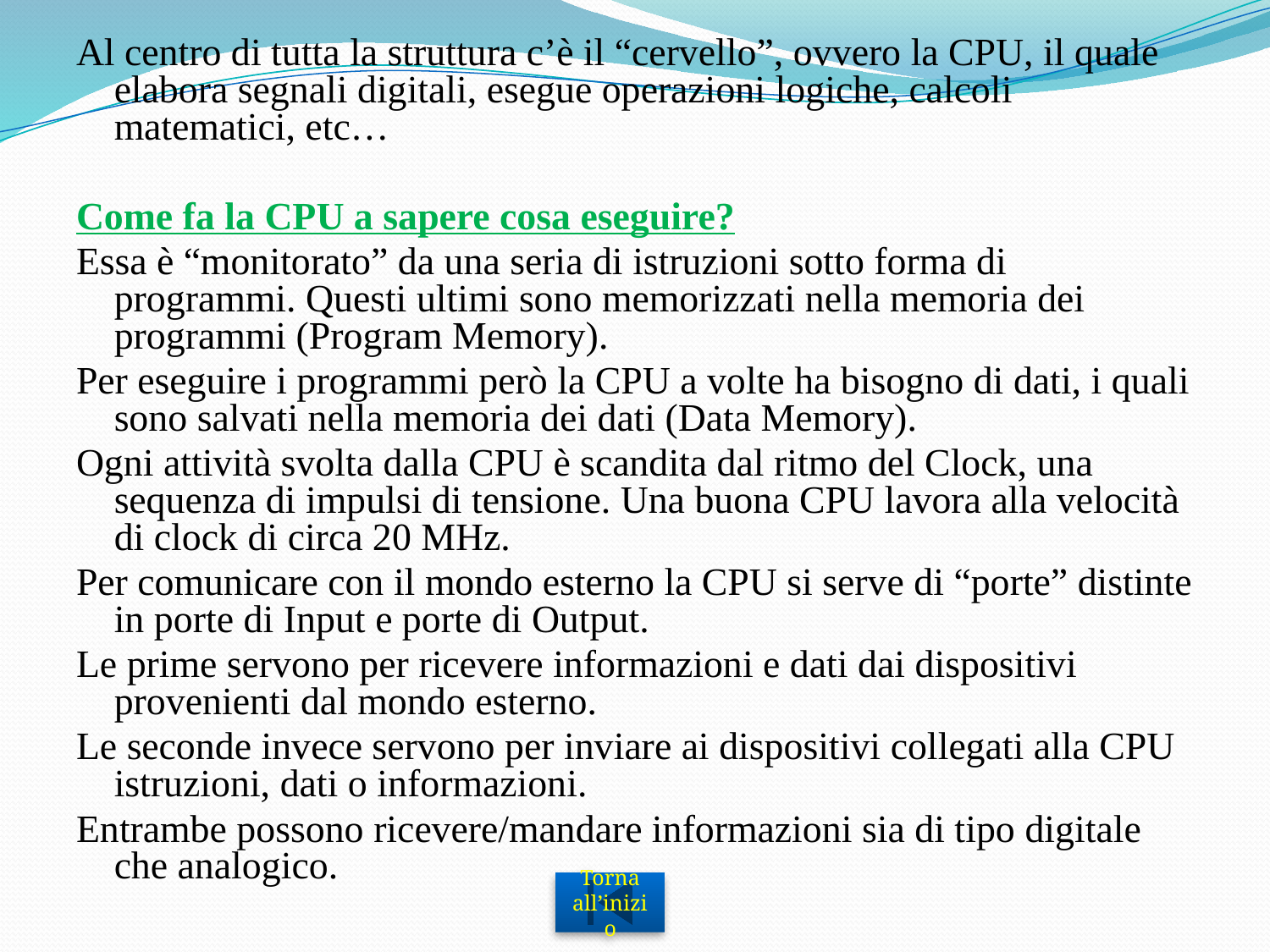

Al centro di tutta la struttura c’è il “cervello”, ovvero la CPU, il quale elabora segnali digitali, esegue operazioni logiche, calcoli matematici, etc…

Come fa la CPU a sapere cosa eseguire?
Essa è “monitorato” da una seria di istruzioni sotto forma di programmi. Questi ultimi sono memorizzati nella memoria dei programmi (Program Memory).
Per eseguire i programmi però la CPU a volte ha bisogno di dati, i quali sono salvati nella memoria dei dati (Data Memory).
Ogni attività svolta dalla CPU è scandita dal ritmo del Clock, una sequenza di impulsi di tensione. Una buona CPU lavora alla velocità di clock di circa 20 MHz.
Per comunicare con il mondo esterno la CPU si serve di “porte” distinte in porte di Input e porte di Output.
Le prime servono per ricevere informazioni e dati dai dispositivi provenienti dal mondo esterno.
Le seconde invece servono per inviare ai dispositivi collegati alla CPU istruzioni, dati o informazioni.
Entrambe possono ricevere/mandare informazioni sia di tipo digitale che analogico.
Torna all’inizio